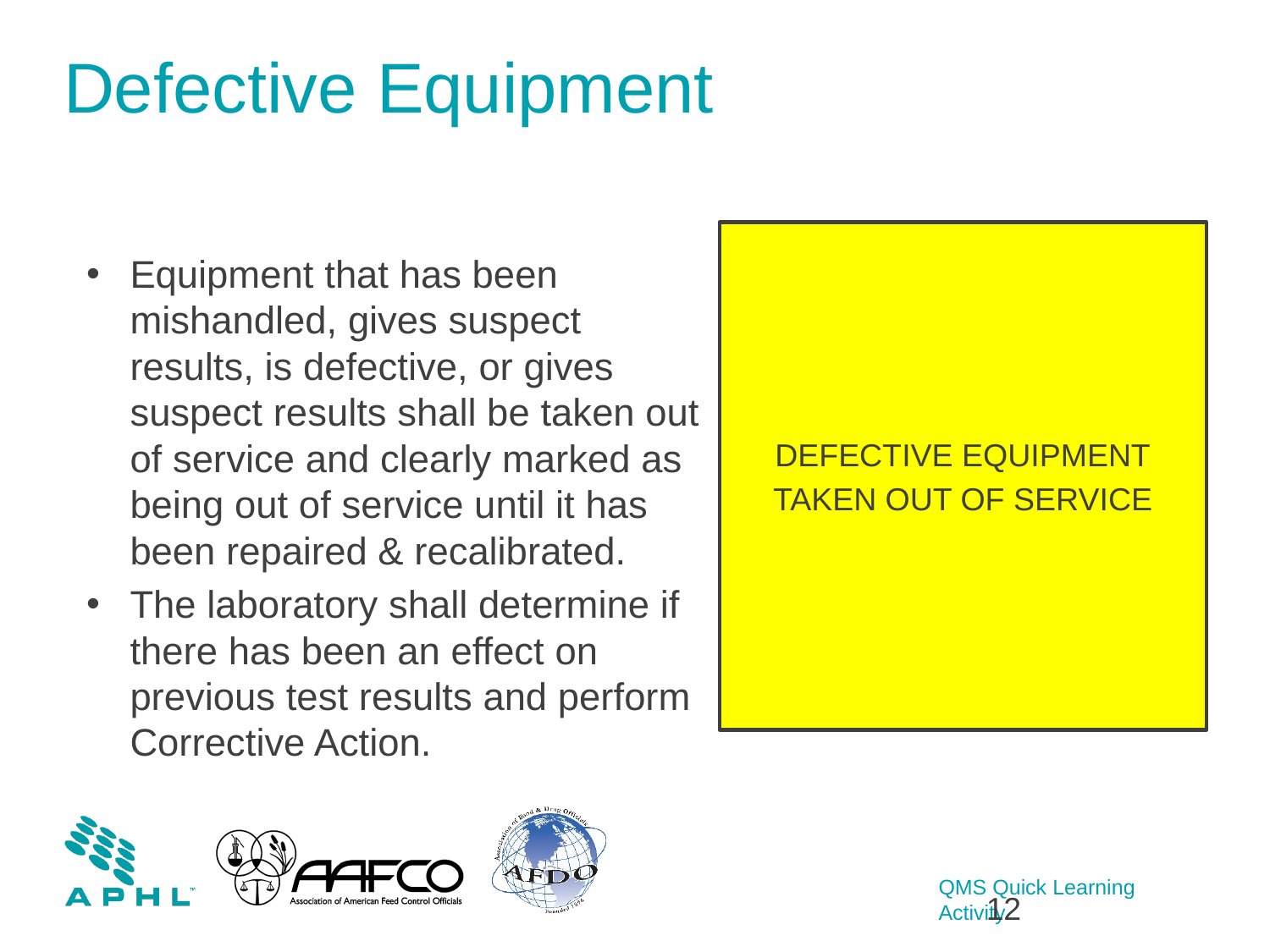

# Defective Equipment
Defective equipment
taken out of service
Equipment that has been mishandled, gives suspect results, is defective, or gives suspect results shall be taken out of service and clearly marked as being out of service until it has been repaired & recalibrated.
The laboratory shall determine if there has been an effect on previous test results and perform Corrective Action.
12